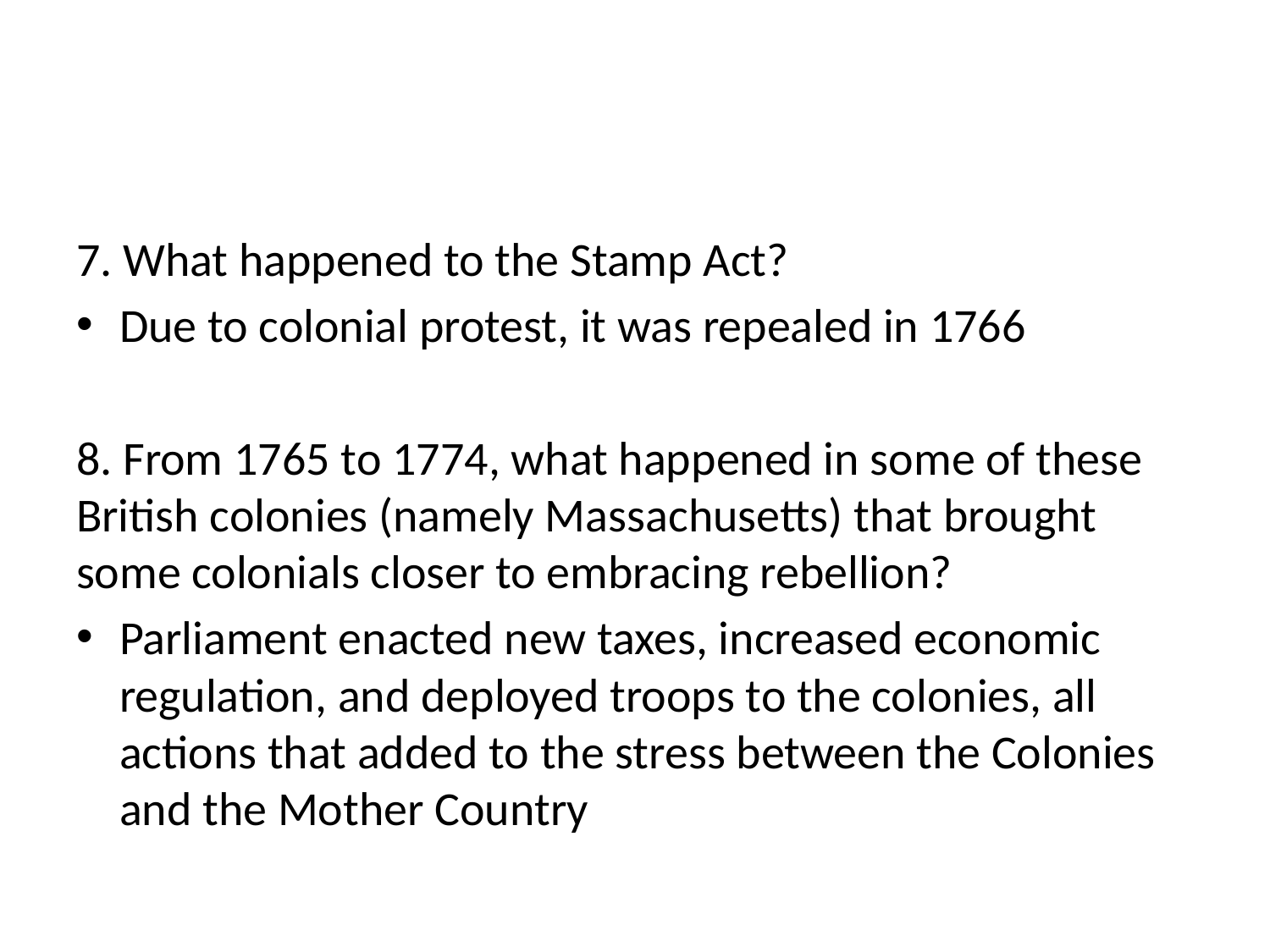

#
7. What happened to the Stamp Act?
Due to colonial protest, it was repealed in 1766

8. From 1765 to 1774, what happened in some of these British colonies (namely Massachusetts) that brought some colonials closer to embracing rebellion?
Parliament enacted new taxes, increased economic regulation, and deployed troops to the colonies, all actions that added to the stress between the Colonies and the Mother Country